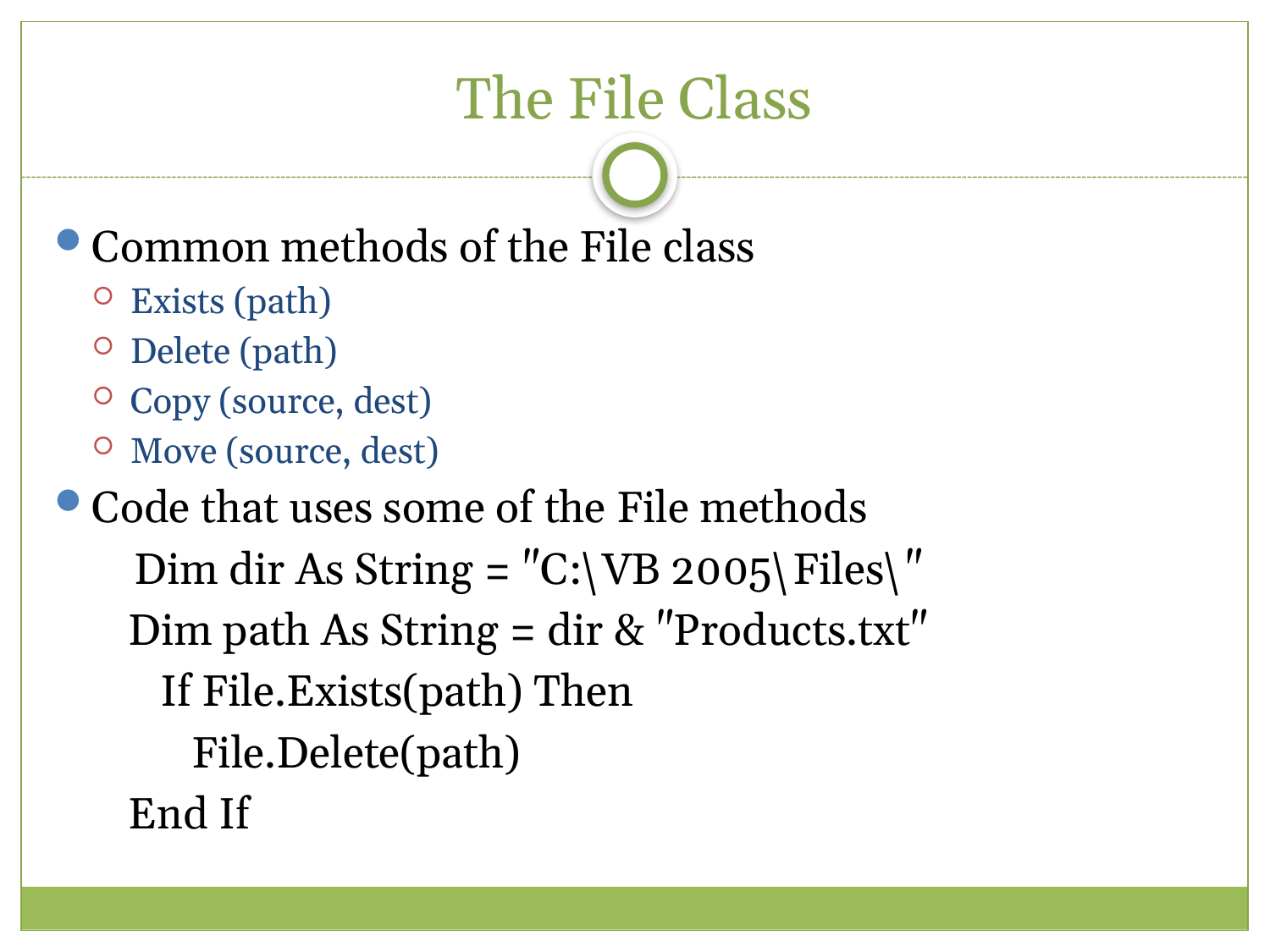

# The File Class
Common methods of the File class
Exists (path)
Delete (path)
Copy (source, dest)
Move (source, dest)
Code that uses some of the File methods
	    Dim dir As String = "C:\VB 2005\Files\"
       Dim path As String = dir & "Products.txt"
          If File.Exists(path) Then
             File.Delete(path)
       End If